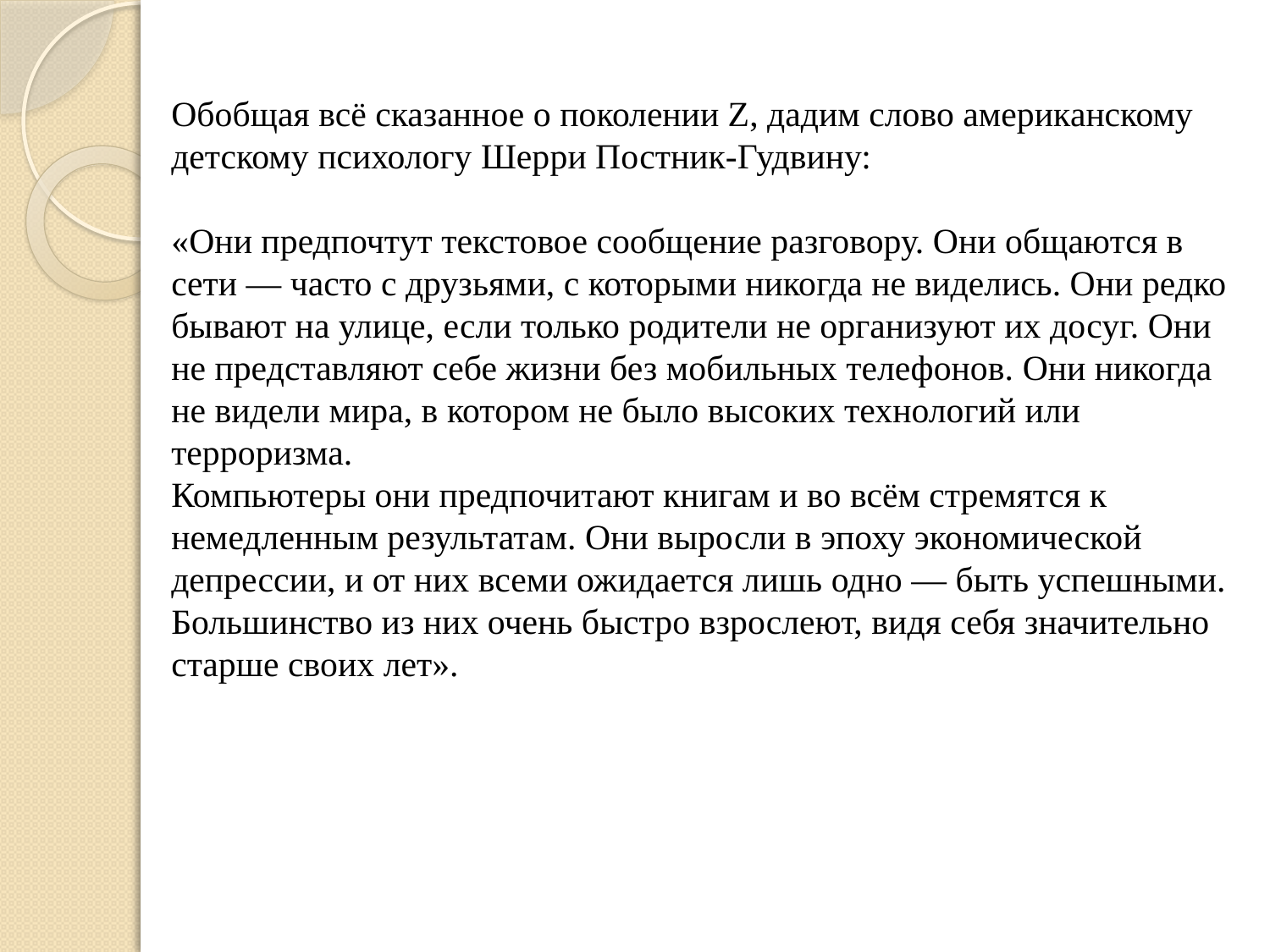

Обобщая всё сказанное о поколении Z, дадим слово американскому детскому психологу Шерри Постник-Гудвину:

«Они предпочтут текстовое сообщение разговору. Они общаются в сети — часто с друзьями, с которыми никогда не виделись. Они редко бывают на улице, если только родители не организуют их досуг. Они не представляют себе жизни без мобильных телефонов. Они никогда не видели мира, в котором не было высоких технологий или терроризма.
Компьютеры они предпочитают книгам и во всём стремятся к немедленным результатам. Они выросли в эпоху экономической депрессии, и от них всеми ожидается лишь одно — быть успешными.
Большинство из них очень быстро взрослеют, видя себя значительно старше своих лет».